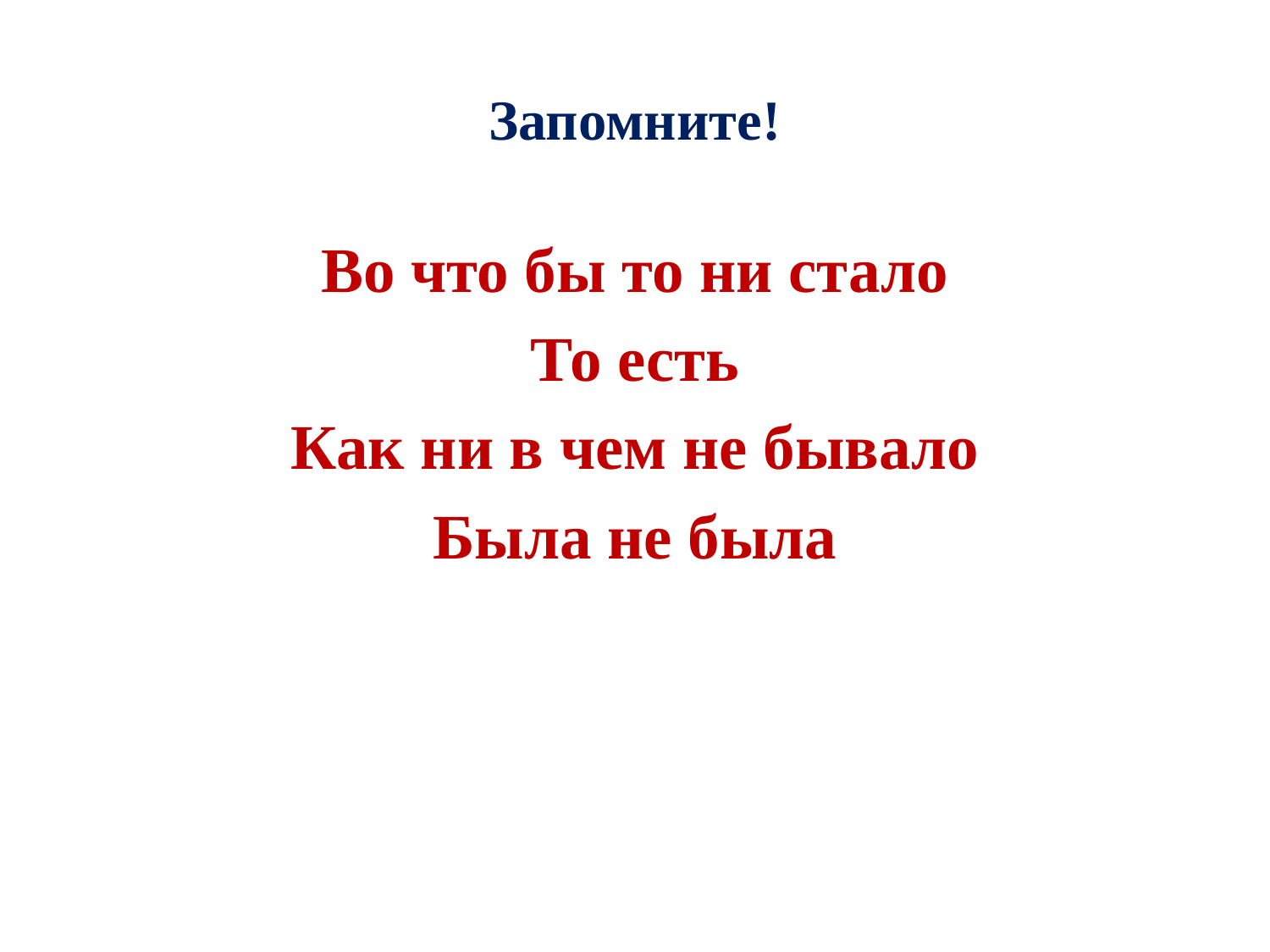

# Запомните!
Во что бы то ни стало
То есть
Как ни в чем не бывало
Была не была